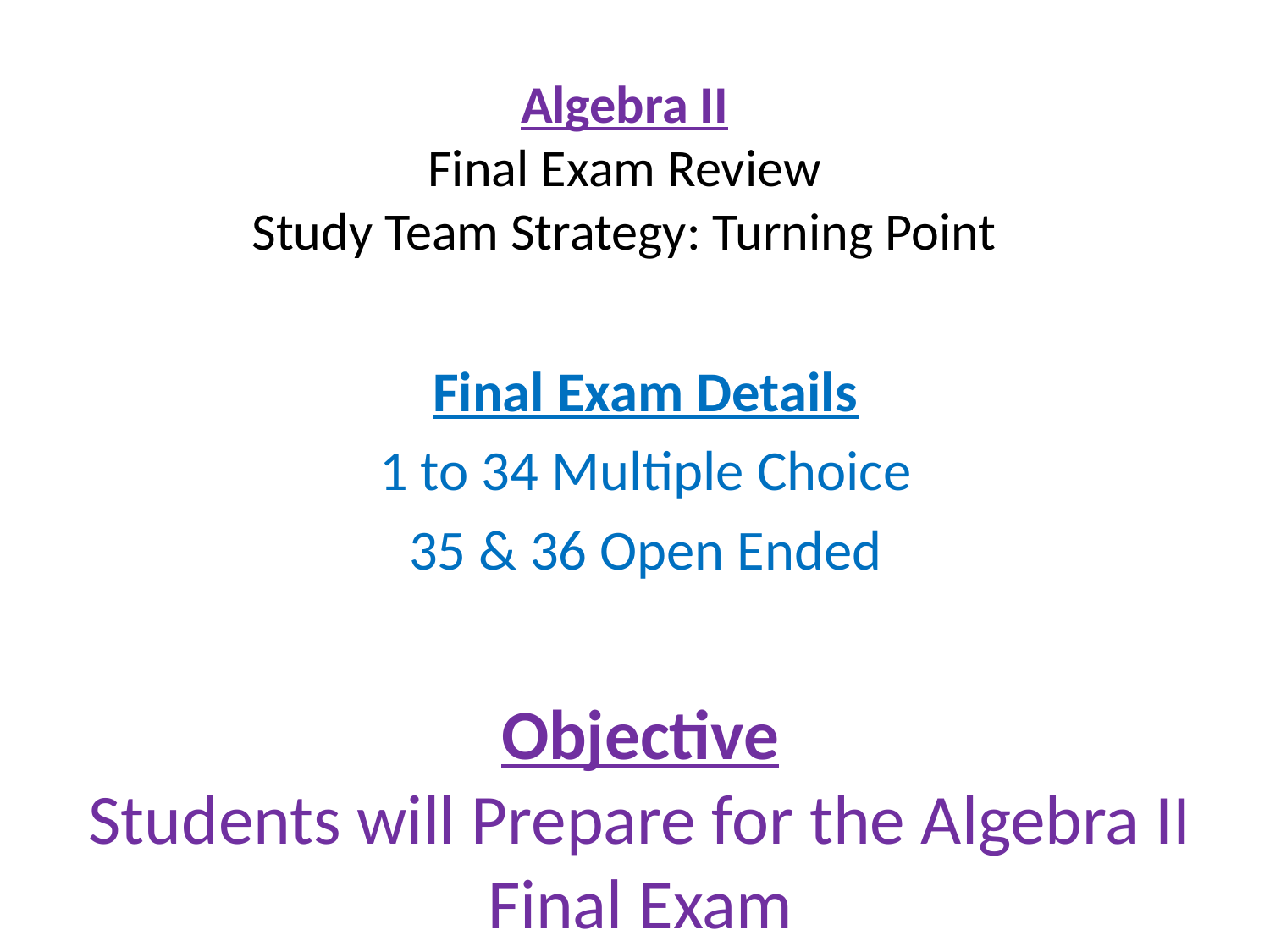

# Algebra II Final Exam Review Study Team Strategy: Turning Point
Final Exam Details
1 to 34 Multiple Choice
35 & 36 Open Ended
Objective
Students will Prepare for the Algebra II Final Exam